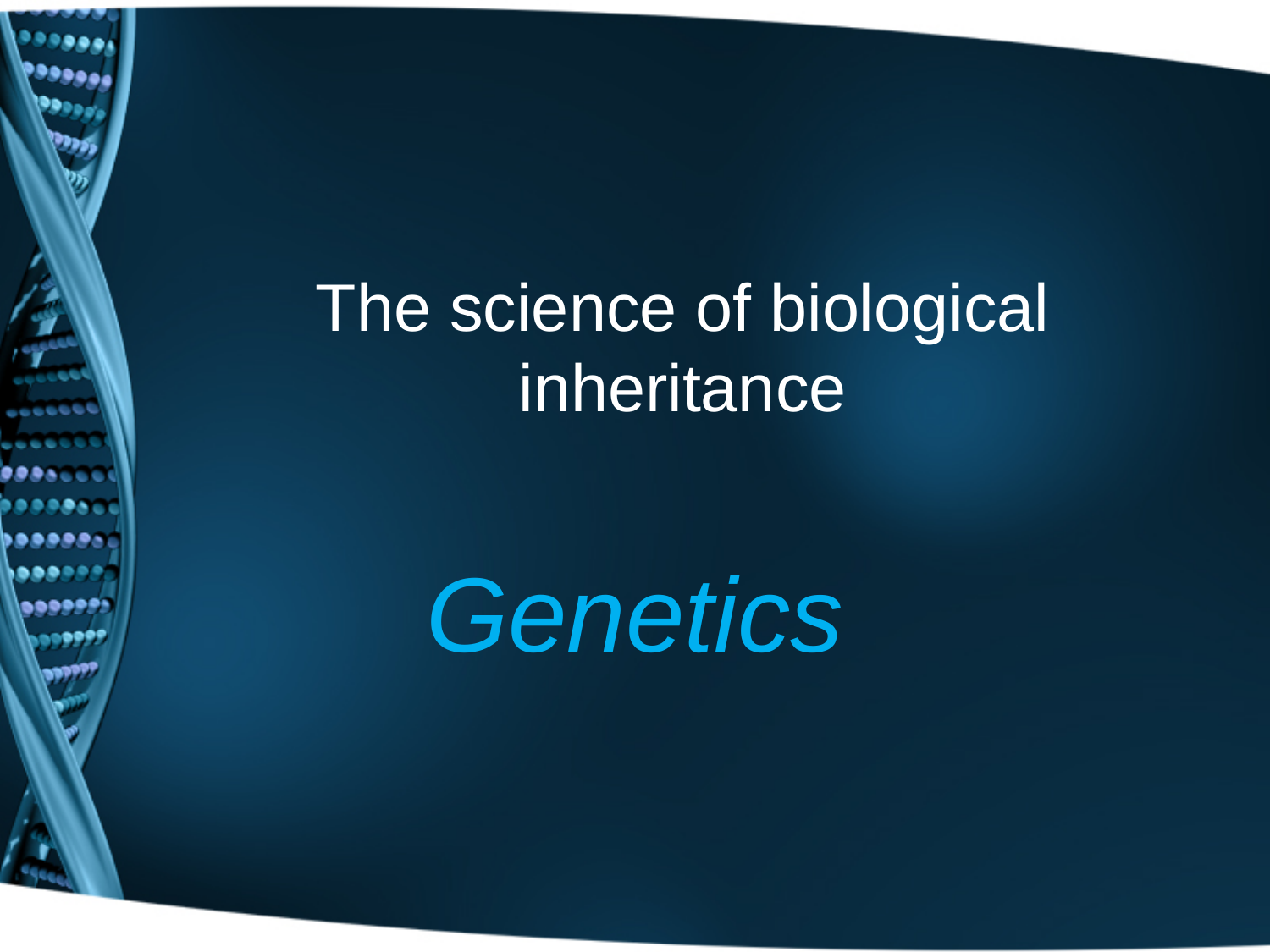

# The science of biological inheritance
Genetics